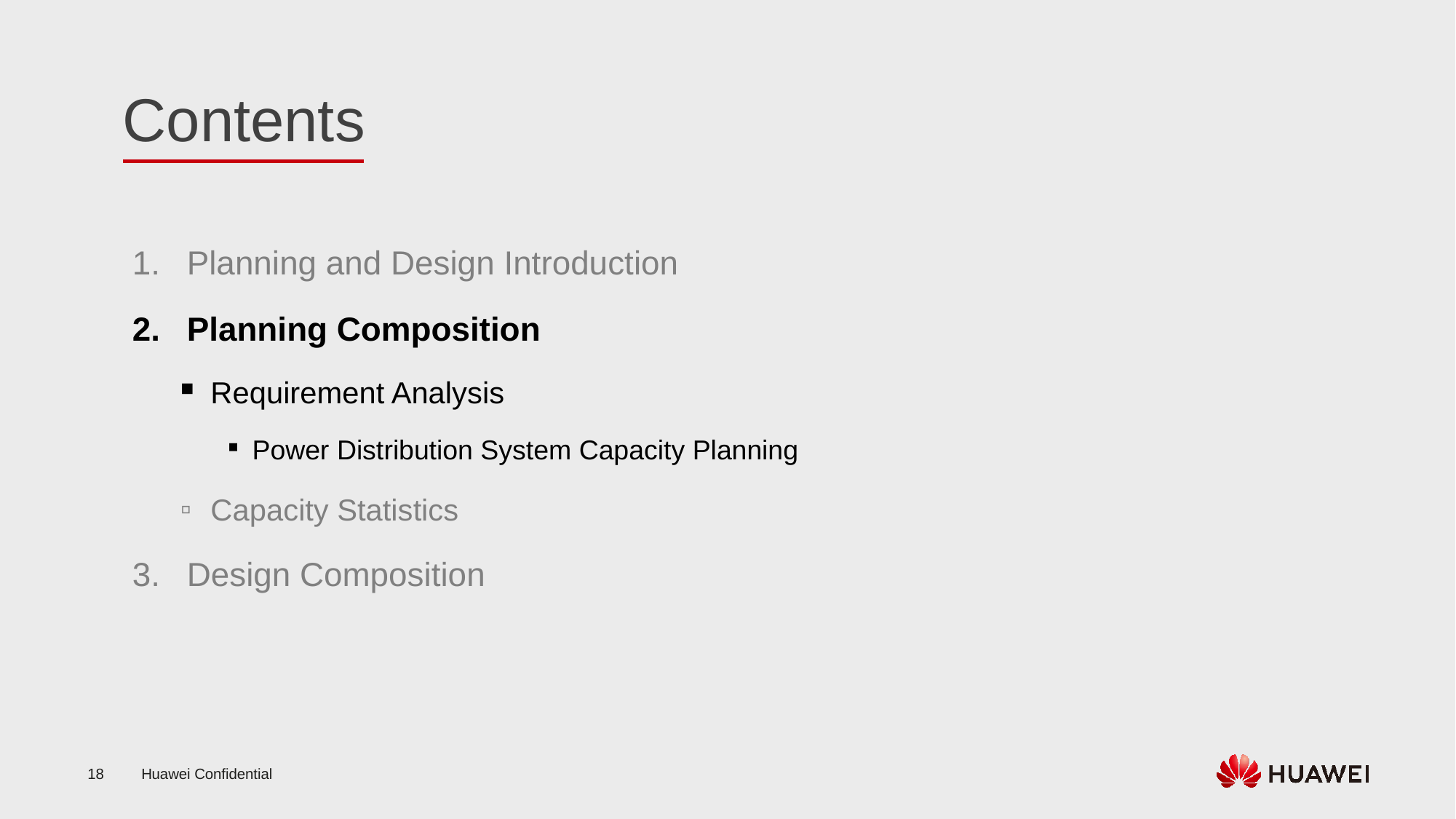

Planning and Design Introduction
Planning Composition
Requirement Analysis
Power Distribution System Capacity Planning
Capacity Statistics
Design Composition